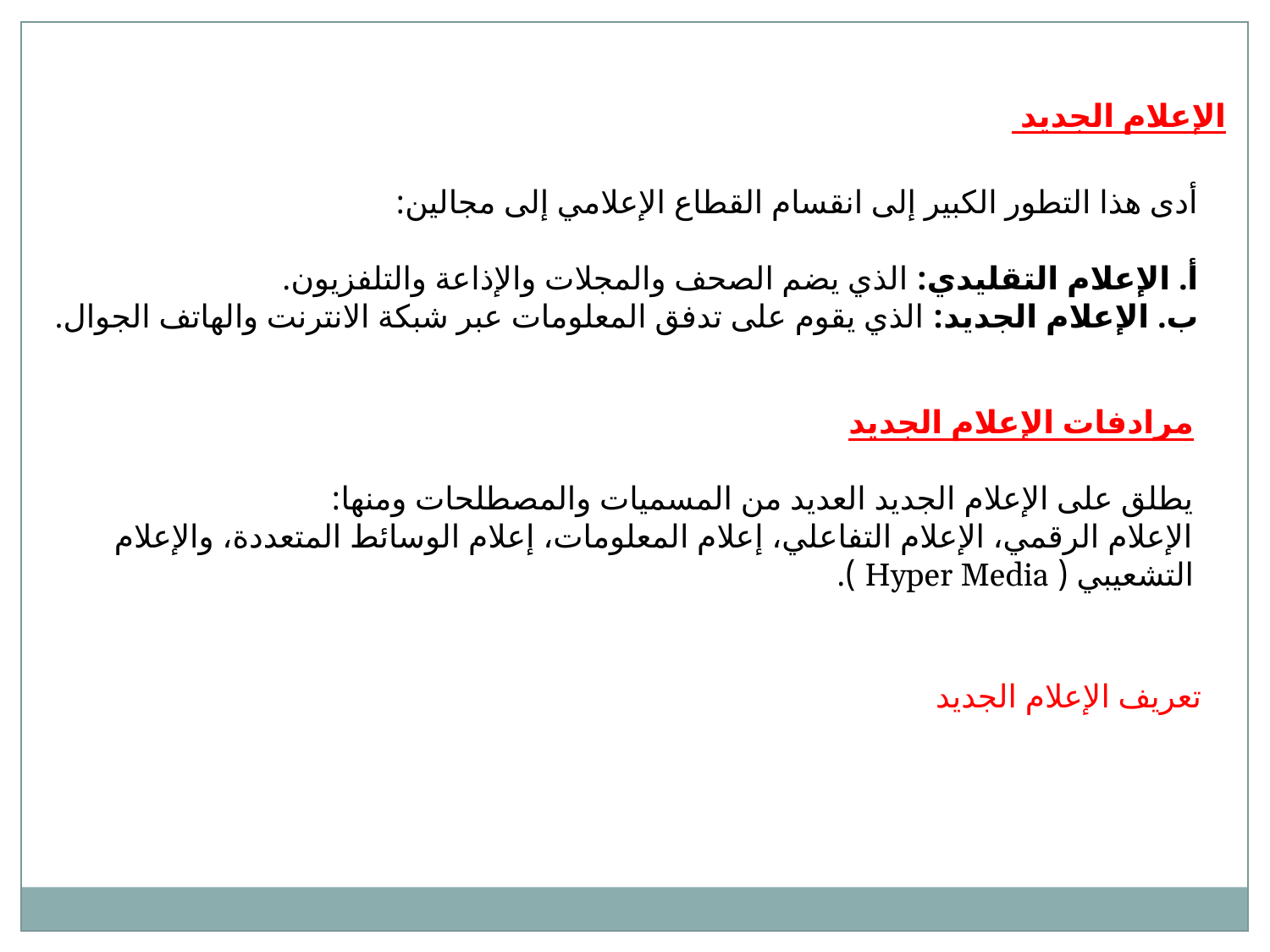

الإعلام الجديد
أدى هذا التطور الكبير إلى انقسام القطاع الإعلامي إلى مجالين:
أ. الإعلام التقليدي: الذي يضم الصحف والمجلات والإذاعة والتلفزيون. 
ب. الإعلام الجديد: الذي يقوم على تدفق المعلومات عبر شبكة الانترنت والهاتف الجوال.
مرادفات الإعلام الجديد

يطلق على الإعلام الجديد العديد من المسميات والمصطلحات ومنها: 
الإعلام الرقمي، الإعلام التفاعلي، إعلام المعلومات، إعلام الوسائط المتعددة، والإعلام التشعيبي ( Hyper Media ).
تعريف الإعلام الجديد